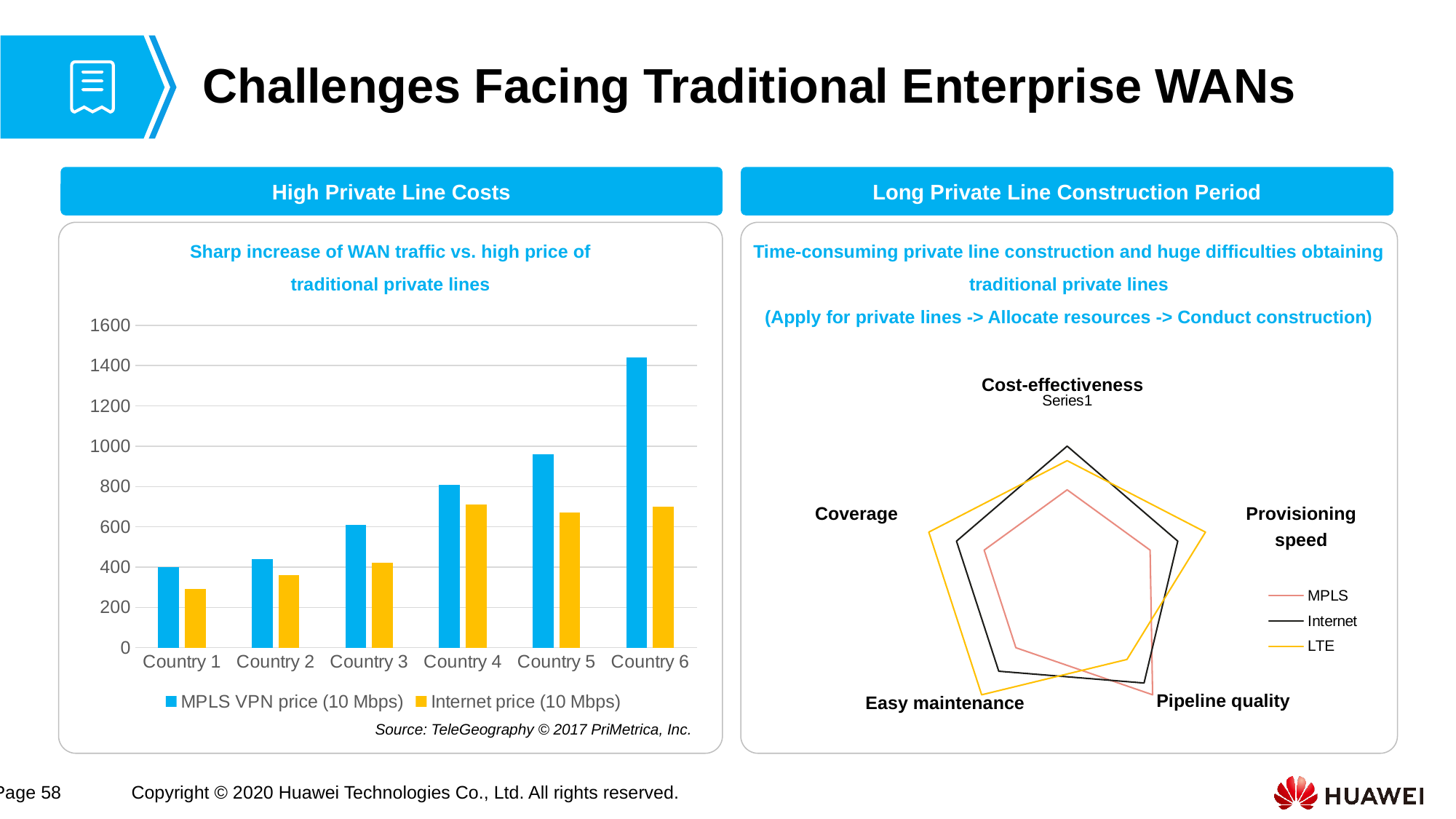

# Challenges Facing Traditional Enterprise WANs
High Private Line Costs
Long Private Line Construction Period

Sharp increase of WAN traffic vs. high price of traditional private lines
Time-consuming private line construction and huge difficulties obtaining traditional private lines
(Apply for private lines -> Allocate resources -> Conduct construction)

### Chart

| Category | MPLS VPN price (10 Mbps) | Internet price (10 Mbps) |
|---|---|---|
| Country 1 | 400.0 | 290.0 |
| Country 2 | 440.0 | 360.0 |
| Country 3 | 610.0 | 420.0 |
| Country 4 | 810.0 | 710.0 |
| Country 5 | 960.0 | 670.0 |
| Country 6 | 1440.0 | 700.0 |
Cost-effectiveness

### Chart

| Category | MPLS | Internet | LTE |
|---|---|---|---|
|  | 3.0 | 4.5 | 4.0 |
|  | 3.0 | 4.0 | 5.0 |
|  | 5.0 | 4.5 | 3.5 |
|  | 3.0 | 4.0 | 5.0 |
|  | 3.0 | 4.0 | 5.0 |
Coverage
Provisioning speed
Pipeline quality
Easy maintenance
Source: TeleGeography © 2017 PriMetrica, Inc.